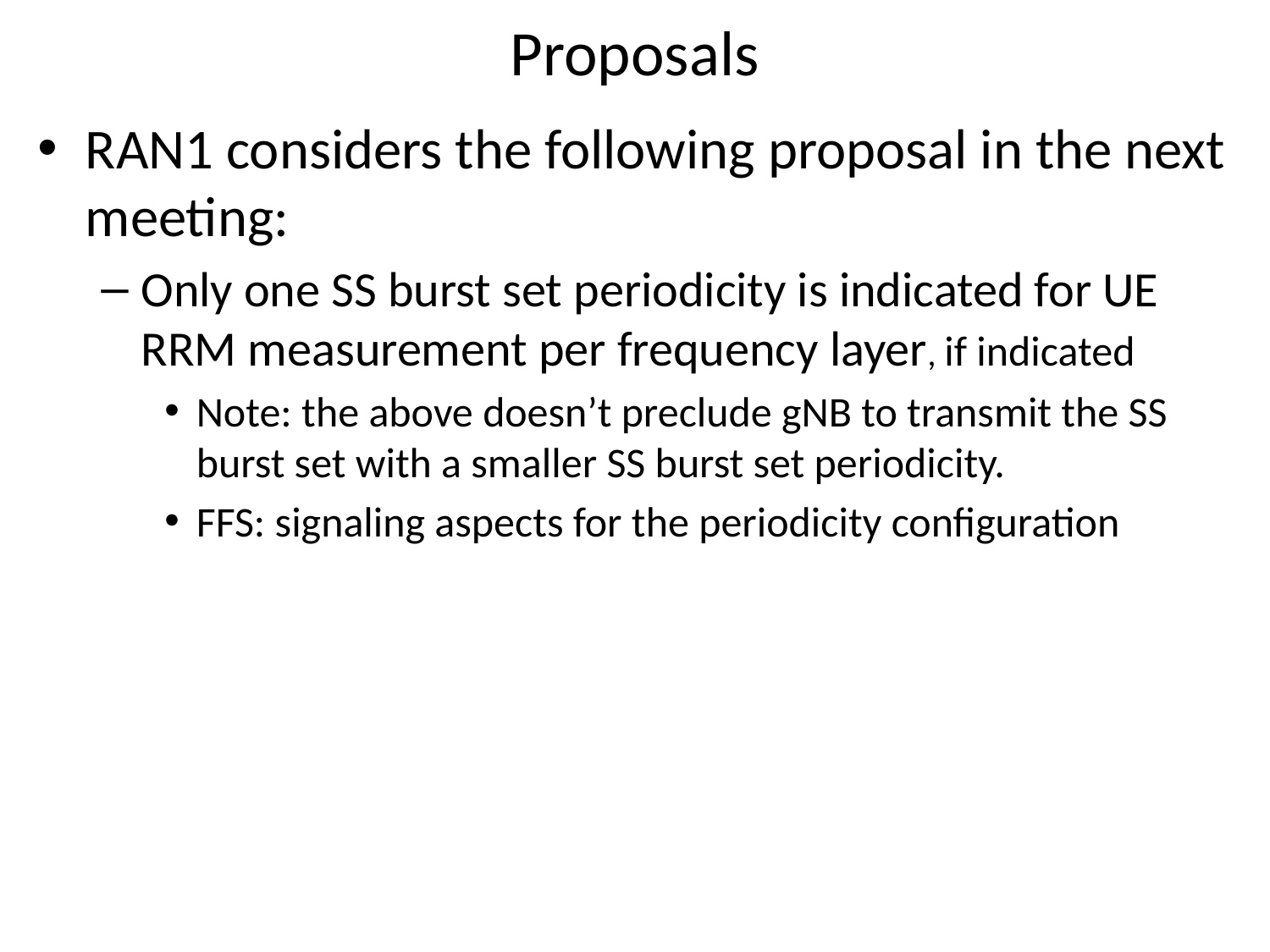

# Proposals
RAN1 considers the following proposal in the next meeting:
Only one SS burst set periodicity is indicated for UE RRM measurement per frequency layer, if indicated
Note: the above doesn’t preclude gNB to transmit the SS burst set with a smaller SS burst set periodicity.
FFS: signaling aspects for the periodicity configuration